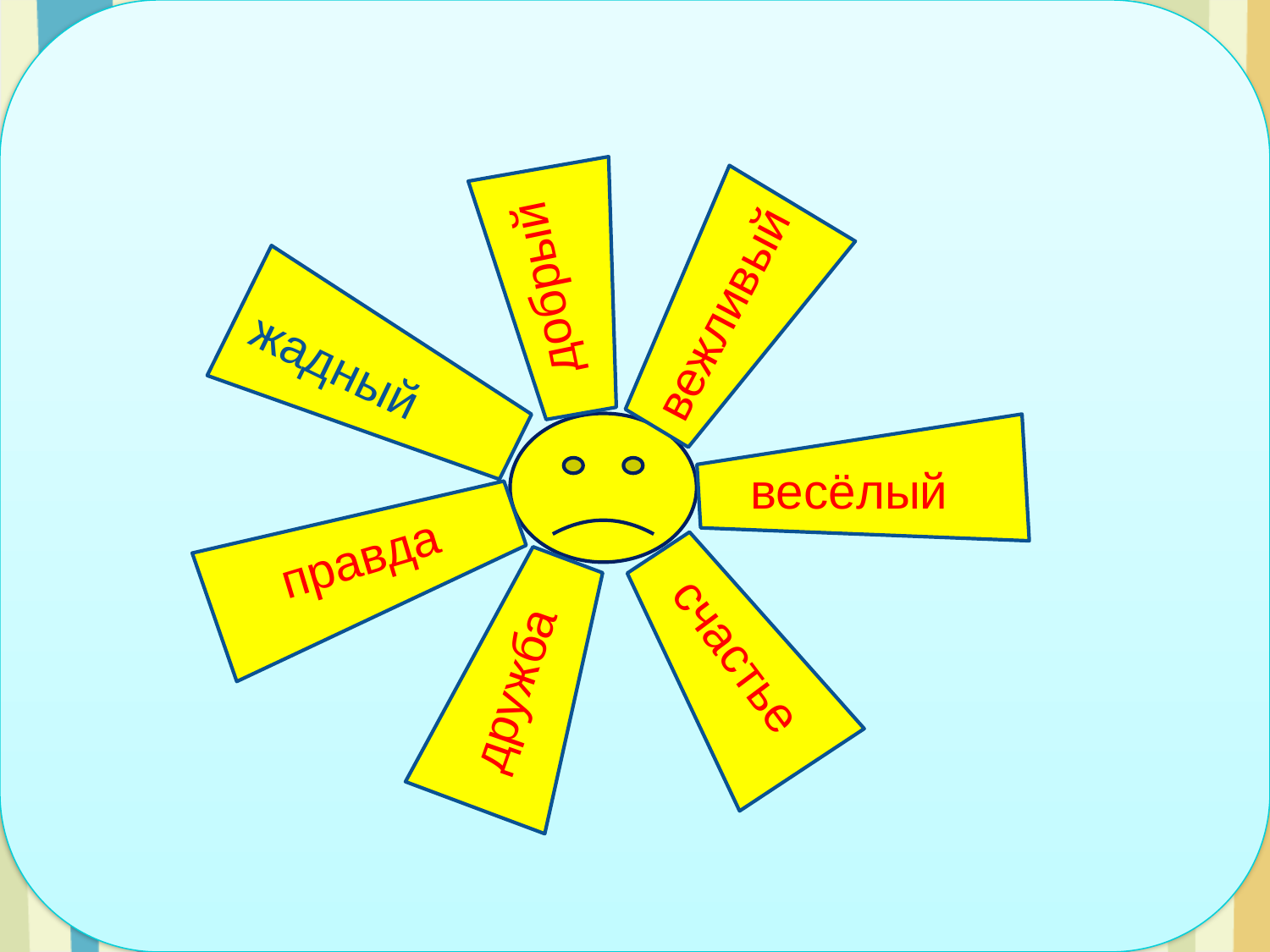

грубый
грубый

добрый
вежливый

жадный

весёлый
правда

счастье
дружба